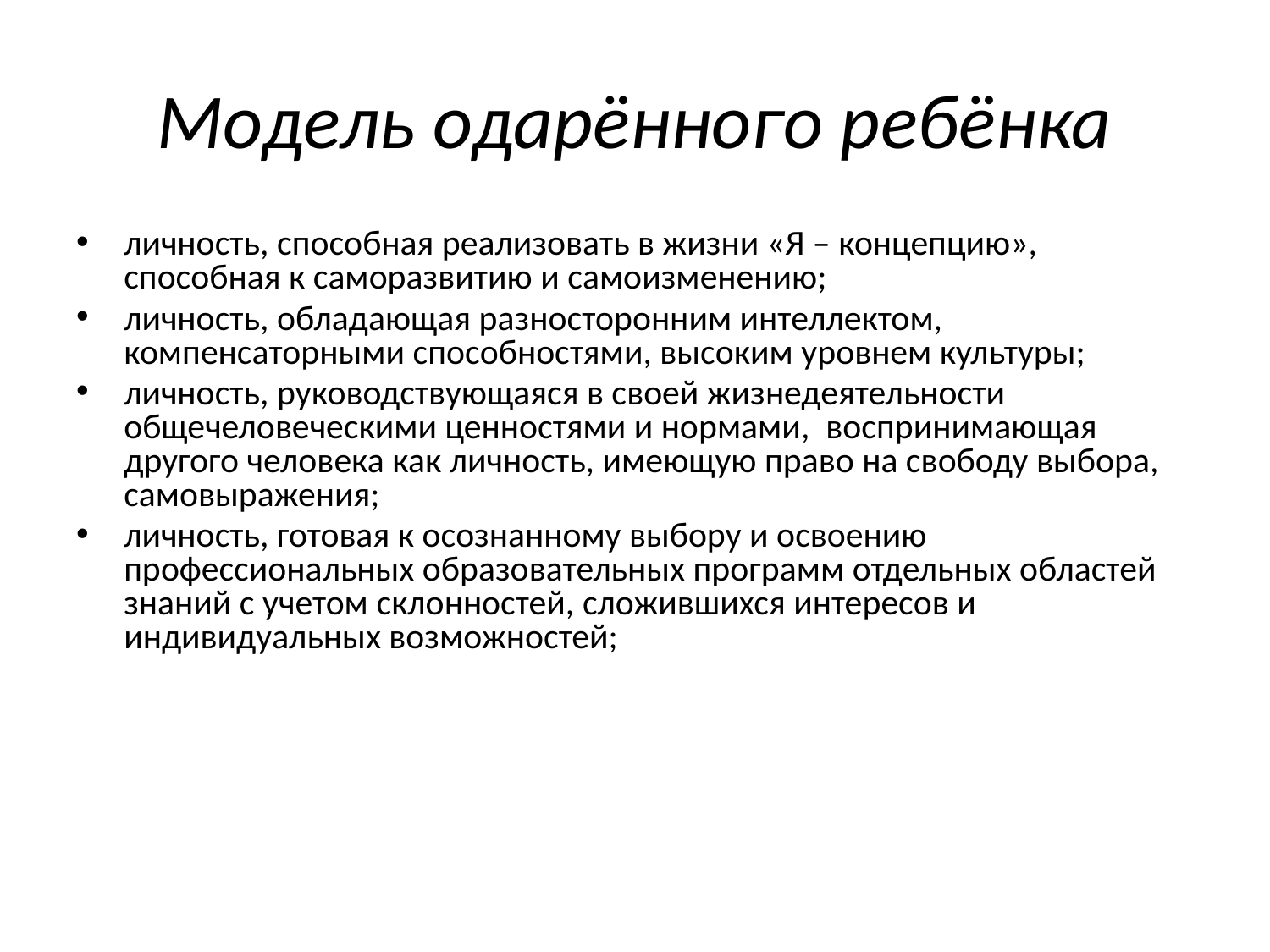

# Модель одарённого ребёнка
личность, способная реализовать в жизни «Я – концепцию», способная к саморазвитию и самоизменению;
личность, обладающая разносторонним интеллектом, компенсаторными способностями, высоким уровнем культуры;
личность, руководствующаяся в своей жизнедеятельности общечеловеческими ценностями и нормами,  воспринимающая  другого человека как личность, имеющую право на свободу выбора, самовыражения;
личность, готовая к осознанному выбору и освоению профессиональных образовательных программ отдельных областей знаний с учетом склонностей, сложившихся интересов и индивидуальных возможностей;